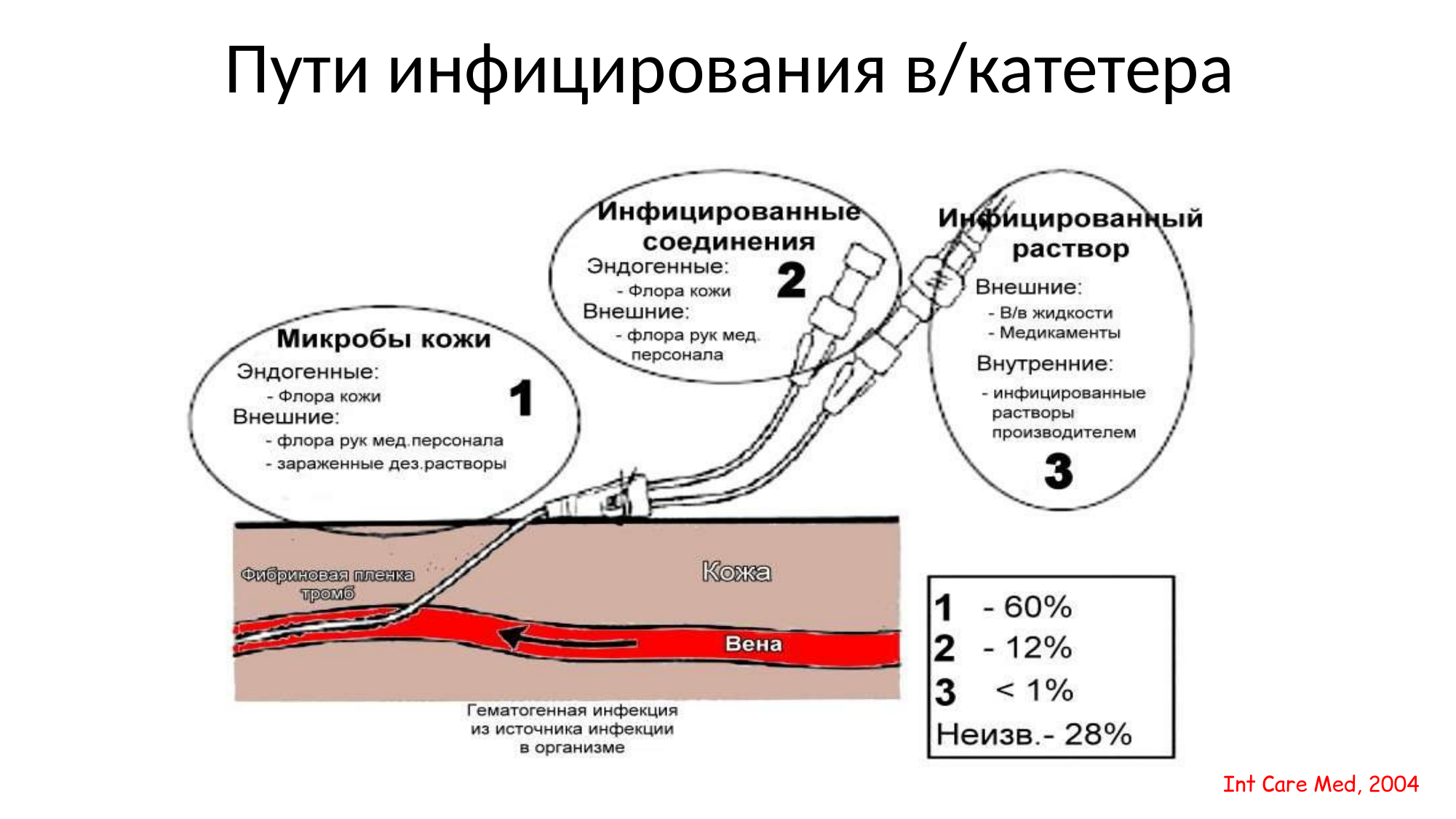

# Пути инфицирования в/катетера

Int Care Med, 2004